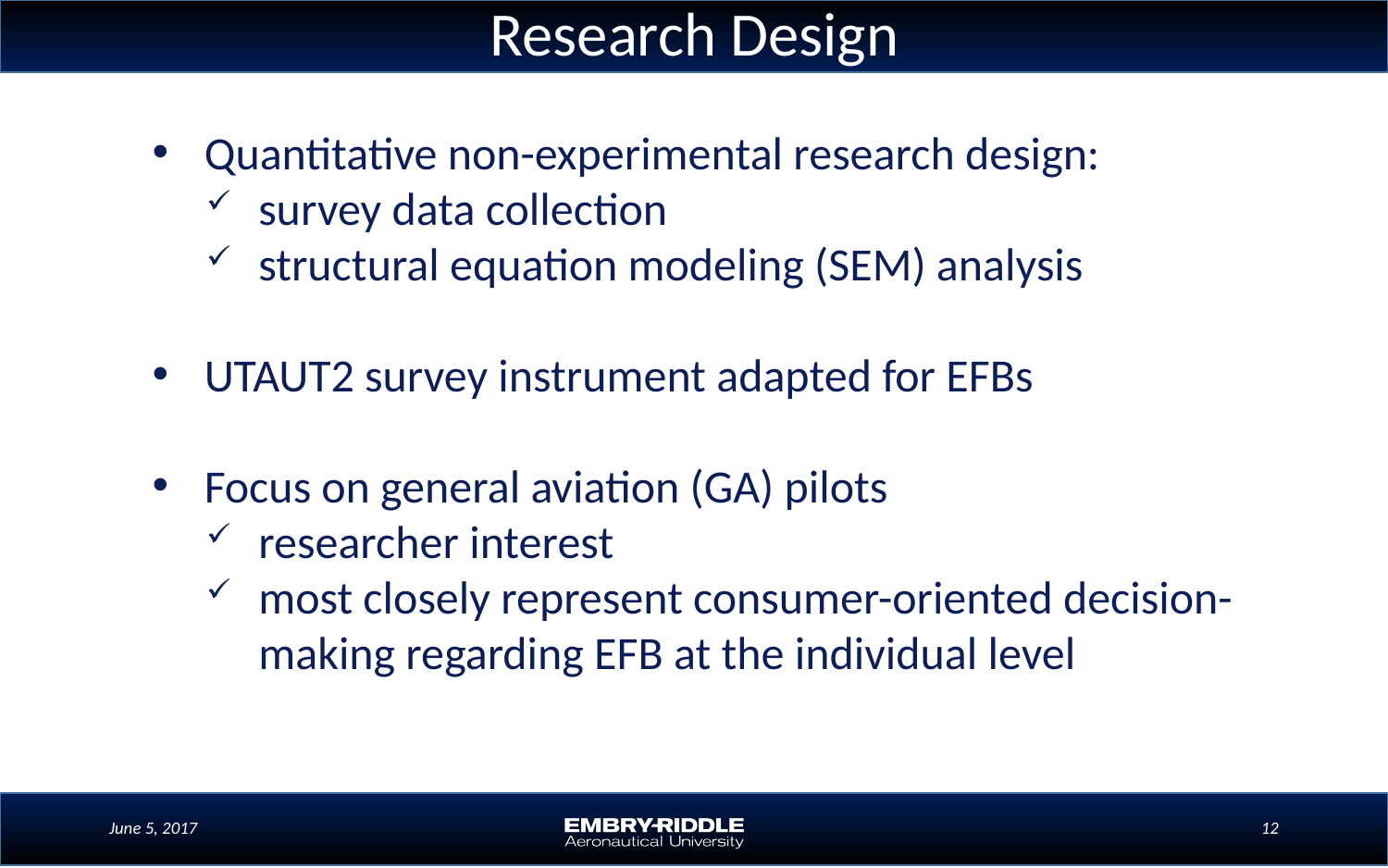

Research Design
Quantitative non-experimental research design:
survey data collection
structural equation modeling (SEM) analysis

UTAUT2 survey instrument adapted for EFBs

Focus on general aviation (GA) pilots
researcher interest
most closely represent consumer-oriented decision-making regarding EFB at the individual level
June 5, 2017
12